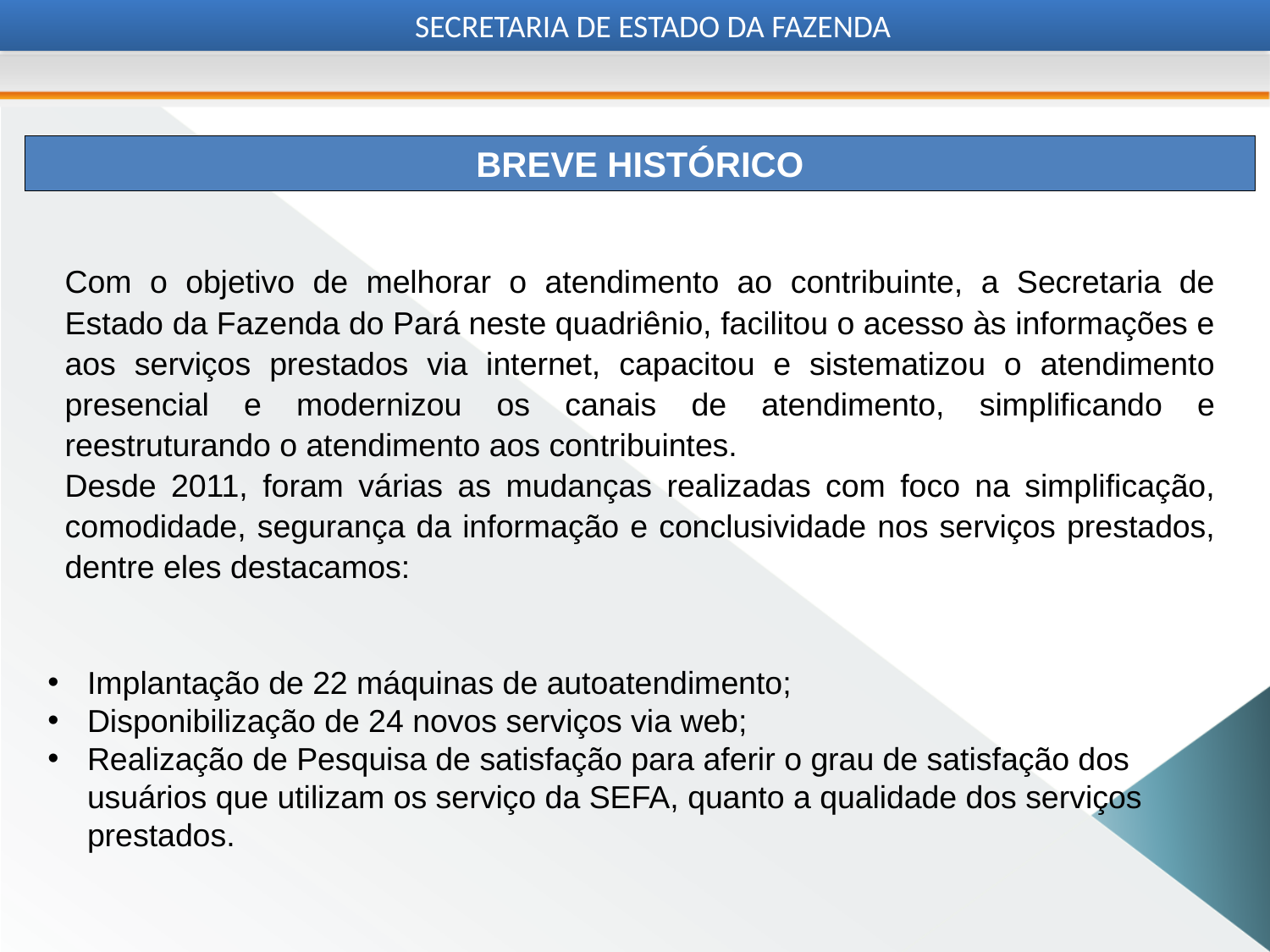

SECRETARIA DE ESTADO DA FAZENDA
BREVE HISTÓRICO
Com o objetivo de melhorar o atendimento ao contribuinte, a Secretaria de Estado da Fazenda do Pará neste quadriênio, facilitou o acesso às informações e aos serviços prestados via internet, capacitou e sistematizou o atendimento presencial e modernizou os canais de atendimento, simplificando e reestruturando o atendimento aos contribuintes.
Desde 2011, foram várias as mudanças realizadas com foco na simplificação, comodidade, segurança da informação e conclusividade nos serviços prestados, dentre eles destacamos:
Implantação de 22 máquinas de autoatendimento;
Disponibilização de 24 novos serviços via web;
Realização de Pesquisa de satisfação para aferir o grau de satisfação dos usuários que utilizam os serviço da SEFA, quanto a qualidade dos serviços prestados.